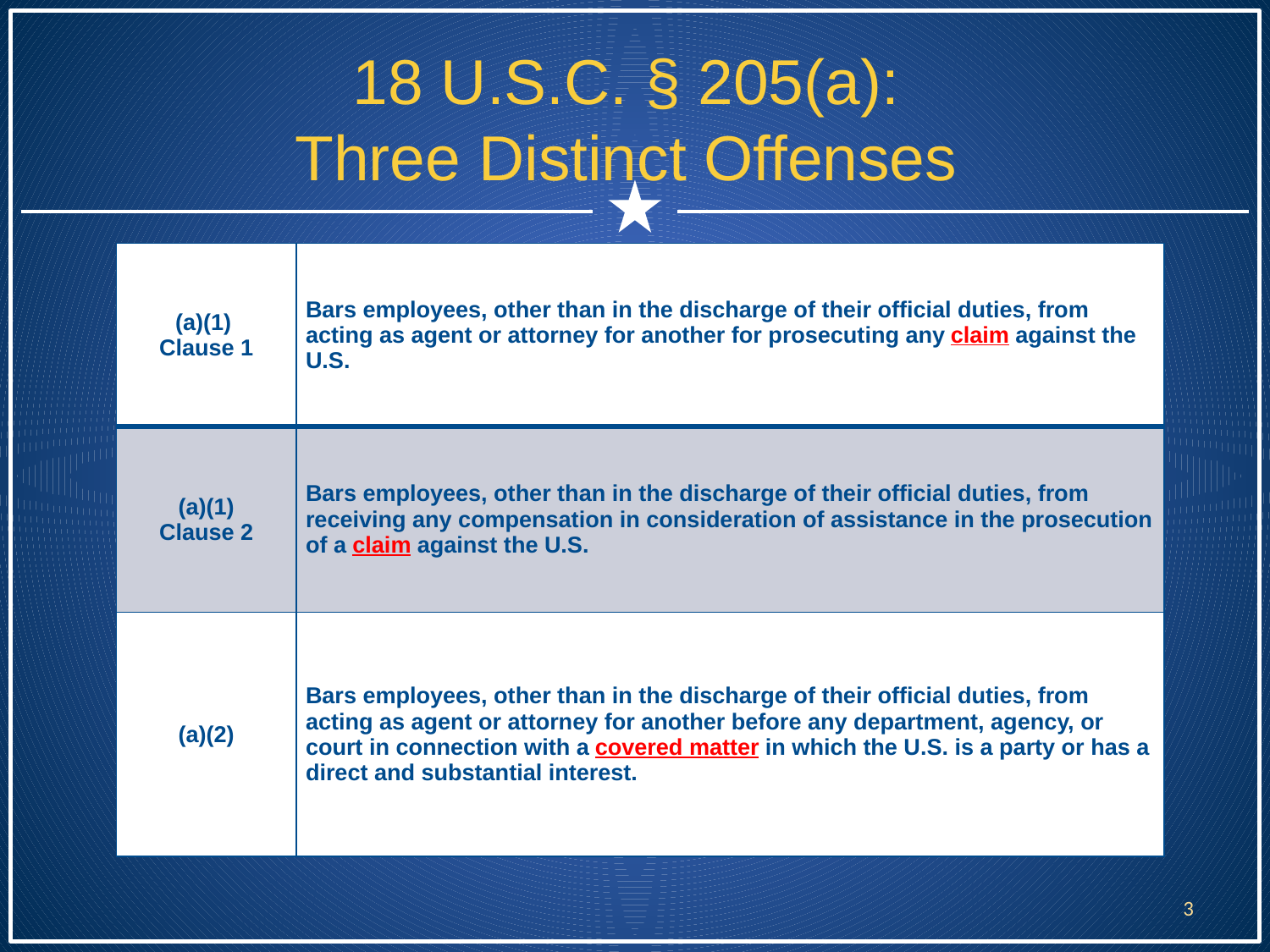

# 18 U.S.C. § 205(a): Three Distinct Offenses
| (a)(1) Clause 1 | Bars employees, other than in the discharge of their official duties, from acting as agent or attorney for another for prosecuting any claim against the U.S. |
| --- | --- |
| (a)(1) Clause 2 | Bars employees, other than in the discharge of their official duties, from receiving any compensation in consideration of assistance in the prosecution of a claim against the U.S. |
| (a)(2) | Bars employees, other than in the discharge of their official duties, from acting as agent or attorney for another before any department, agency, or court in connection with a covered matter in which the U.S. is a party or has a direct and substantial interest. |
3